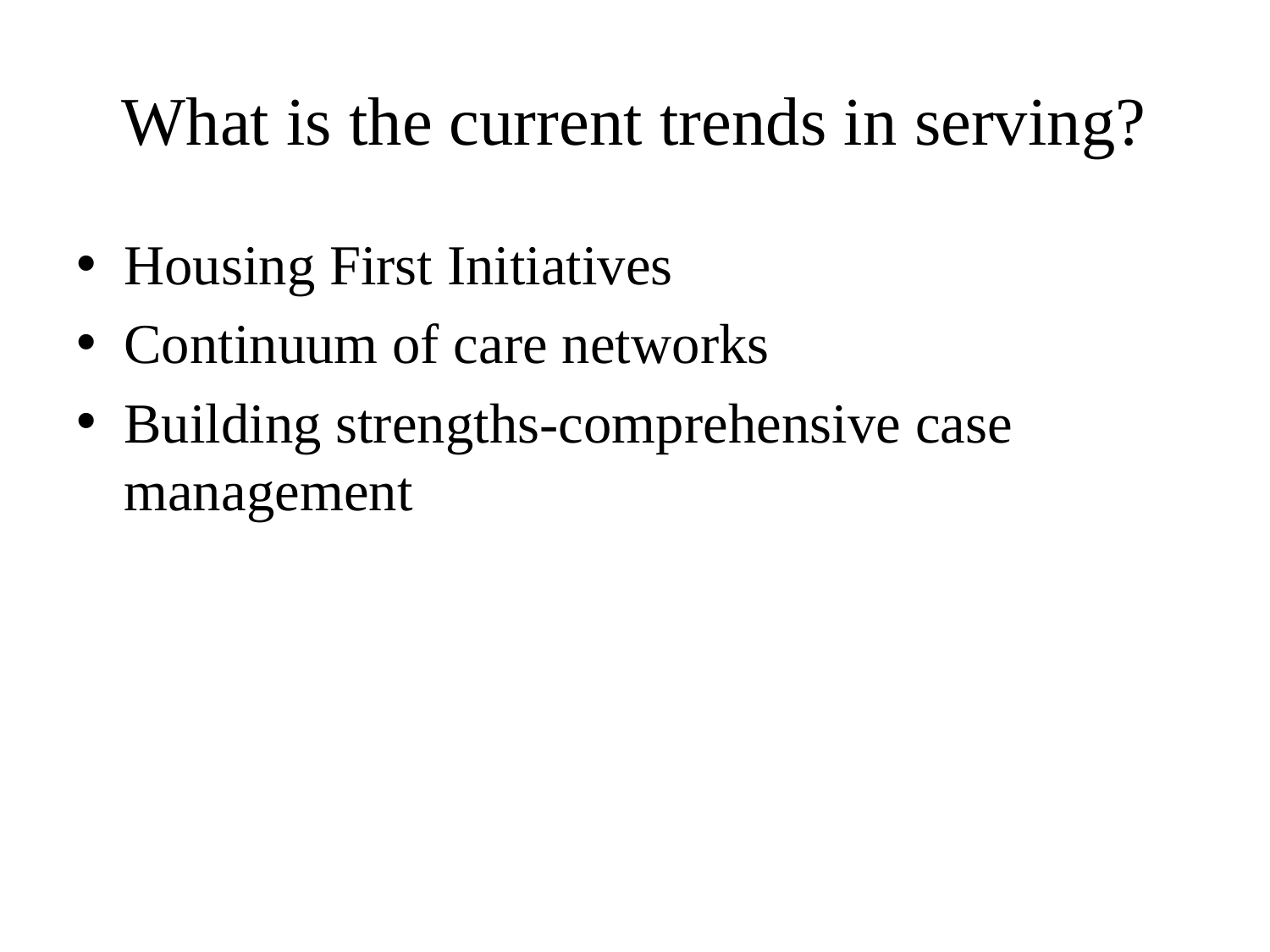

# What is the current trends in serving?
Housing First Initiatives
Continuum of care networks
Building strengths-comprehensive case management